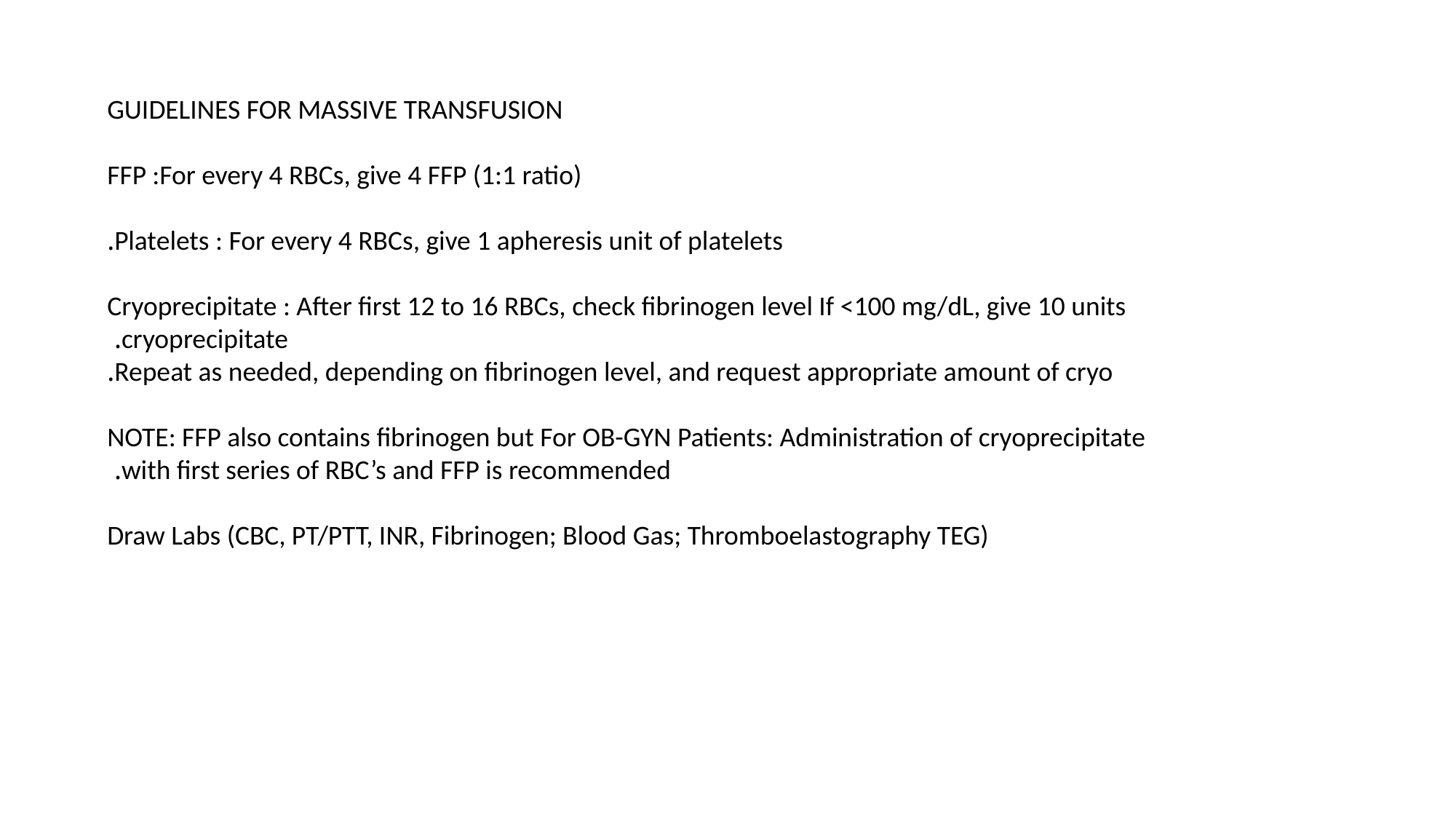

GUIDELINES FOR MASSIVE TRANSFUSION

FFP :For every 4 RBCs, give 4 FFP (1:1 ratio)

Platelets : For every 4 RBCs, give 1 apheresis unit of platelets.

Cryoprecipitate : After first 12 to 16 RBCs, check fibrinogen level If <100 mg/dL, give 10 units cryoprecipitate.
Repeat as needed, depending on fibrinogen level, and request appropriate amount of cryo.

NOTE: FFP also contains fibrinogen but For OB-GYN Patients: Administration of cryoprecipitate with first series of RBC’s and FFP is recommended.

Draw Labs (CBC, PT/PTT, INR, Fibrinogen; Blood Gas; Thromboelastography TEG)